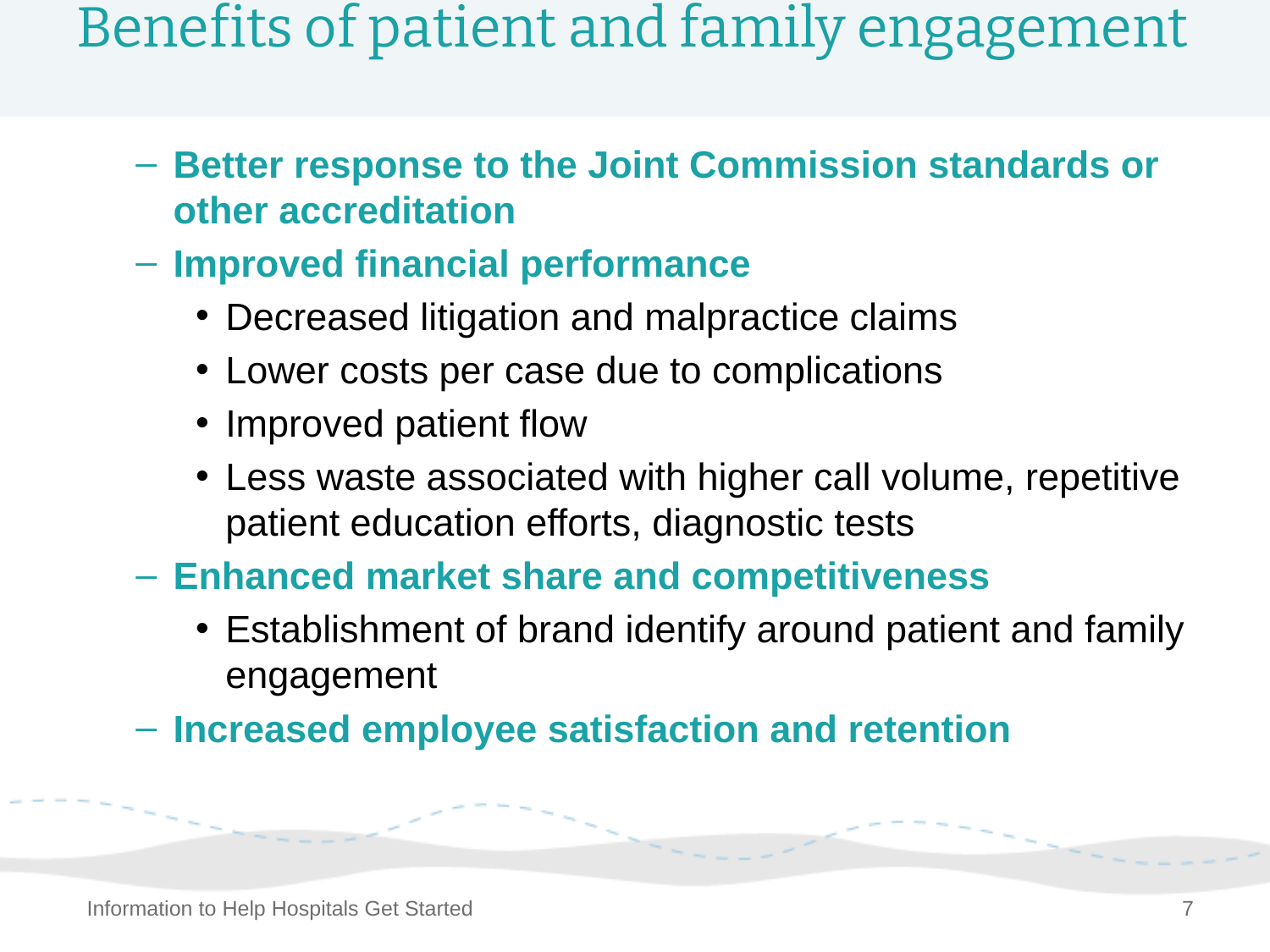

# Benefits of patient and family engagement
Better response to the Joint Commission standards or other accreditation
Improved financial performance
Decreased litigation and malpractice claims
Lower costs per case due to complications
Improved patient flow
Less waste associated with higher call volume, repetitive patient education efforts, diagnostic tests
Enhanced market share and competitiveness
Establishment of brand identify around patient and family engagement
Increased employee satisfaction and retention

Information to Help Hospitals Get Started
7